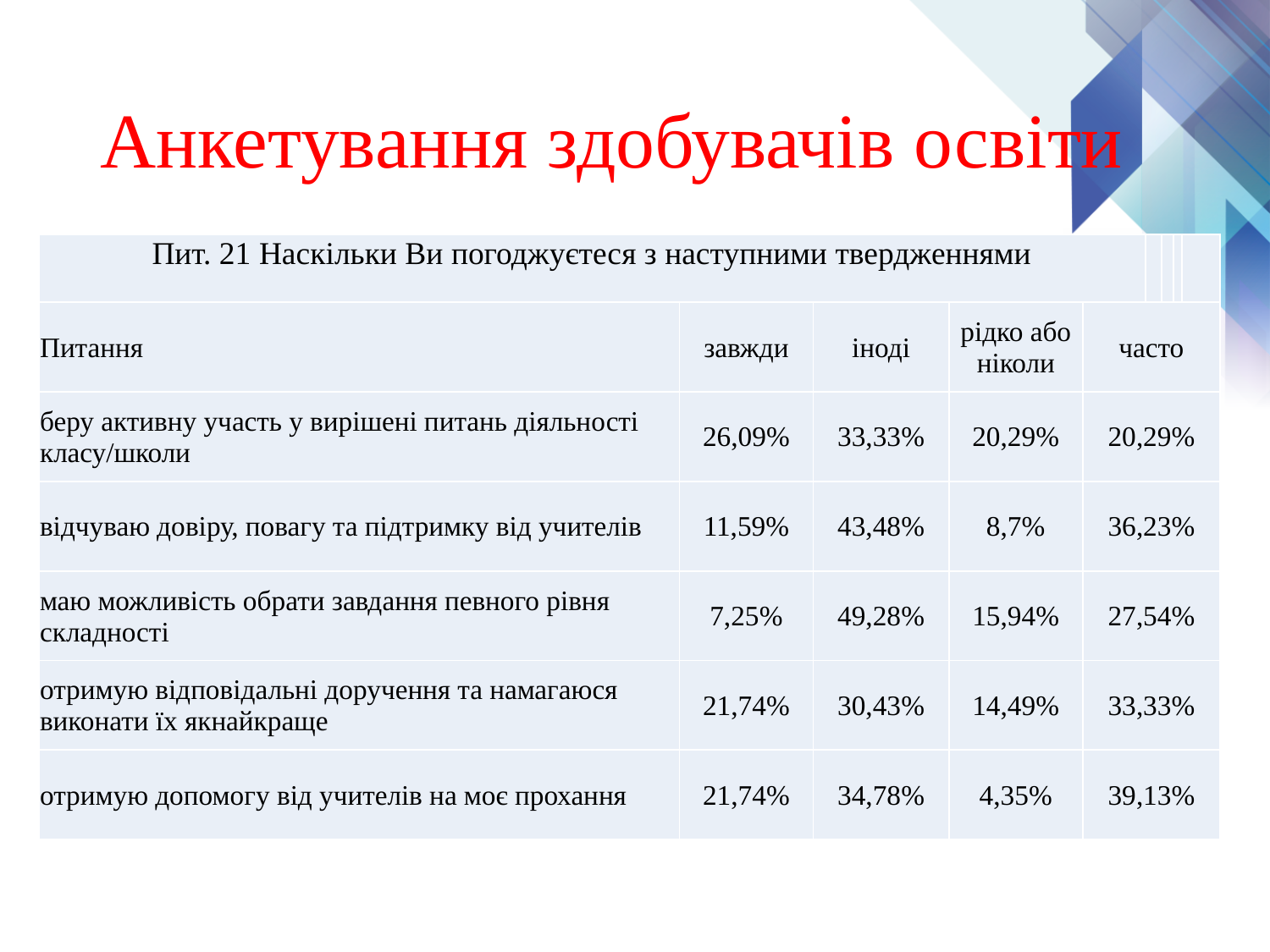

# Анкетування здобувачів освіти
| Пит. 21 Наскільки Ви погоджуєтеся з наступними твердженнями |  |  |  |  |  |  |  |  |
| --- | --- | --- | --- | --- | --- | --- | --- | --- |
| Питання | завжди | іноді | рідко або ніколи | часто |  |  |  |  |
| беру активну участь у вирішені питань діяльності класу/школи | 26,09% | 33,33% | 20,29% | 20,29% |  |  |  |  |
| відчуваю довіру, повагу та підтримку від учителів | 11,59% | 43,48% | 8,7% | 36,23% |  |  |  |  |
| маю можливість обрати завдання певного рівня складності | 7,25% | 49,28% | 15,94% | 27,54% |  |  |  |  |
| отримую відповідальні доручення та намагаюся виконати їх якнайкраще | 21,74% | 30,43% | 14,49% | 33,33% |  |  |  |  |
| отримую допомогу від учителів на моє прохання | 21,74% | 34,78% | 4,35% | 39,13% |  |  |  |  |